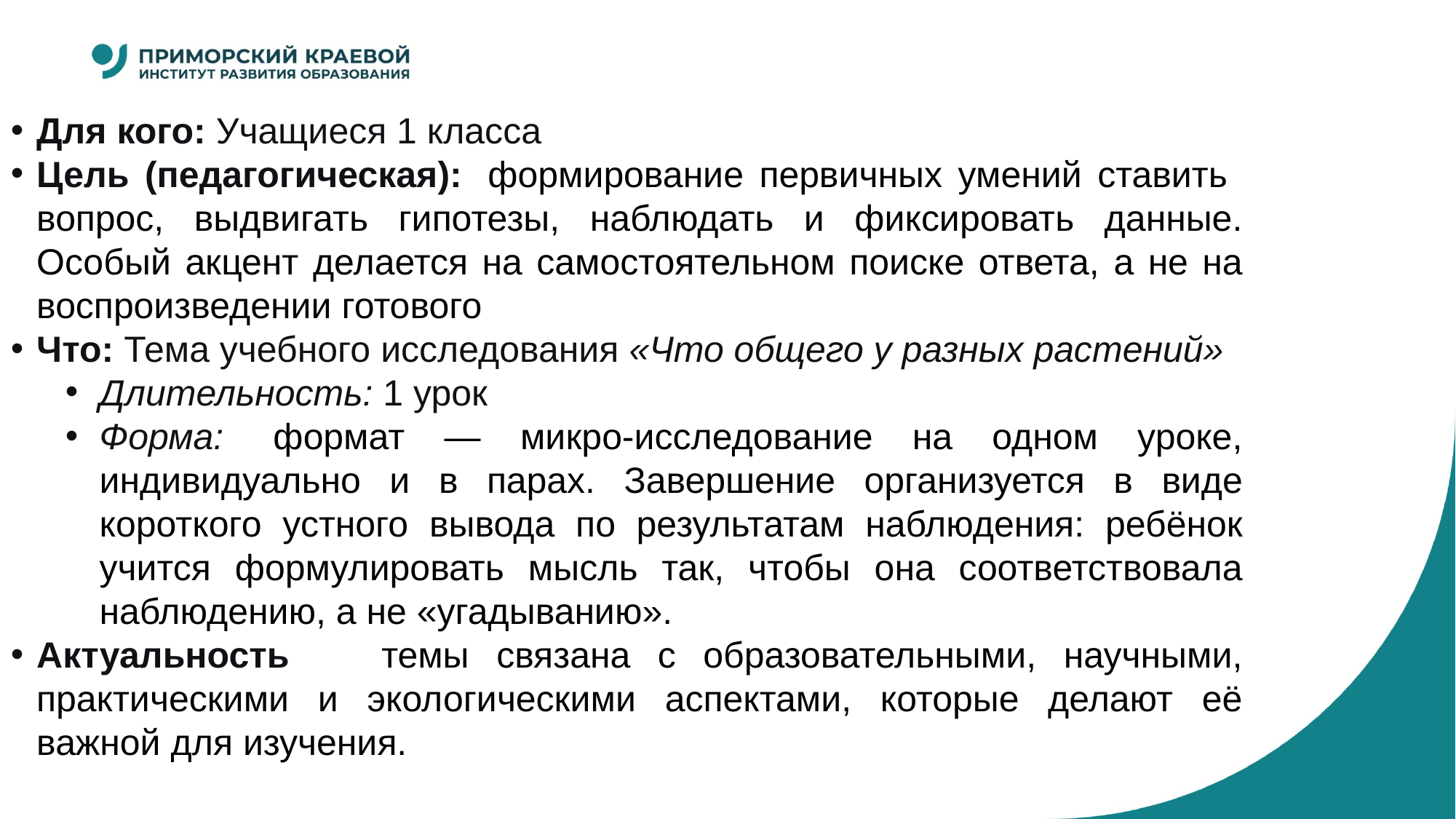

#
Для кого: Учащиеся 1 класса
Цель (педагогическая):  формирование первичных умений ставить  вопрос, выдвигать гипотезы, наблюдать и фиксировать данные. Особый акцент делается на самостоятельном поиске ответа, а не на воспроизведении готового
Что: Тема учебного исследования «Что общего у разных растений»
Длительность: 1 урок
Форма:  формат — микро-исследование на одном уроке, индивидуально и в парах. Завершение организуется в виде короткого устного вывода по результатам наблюдения: ребёнок учится формулировать мысль так, чтобы она соответствовала наблюдению, а не «угадыванию».
Актуальность    темы связана с образовательными, научными, практическими и экологическими аспектами, которые делают её важной для изучения.